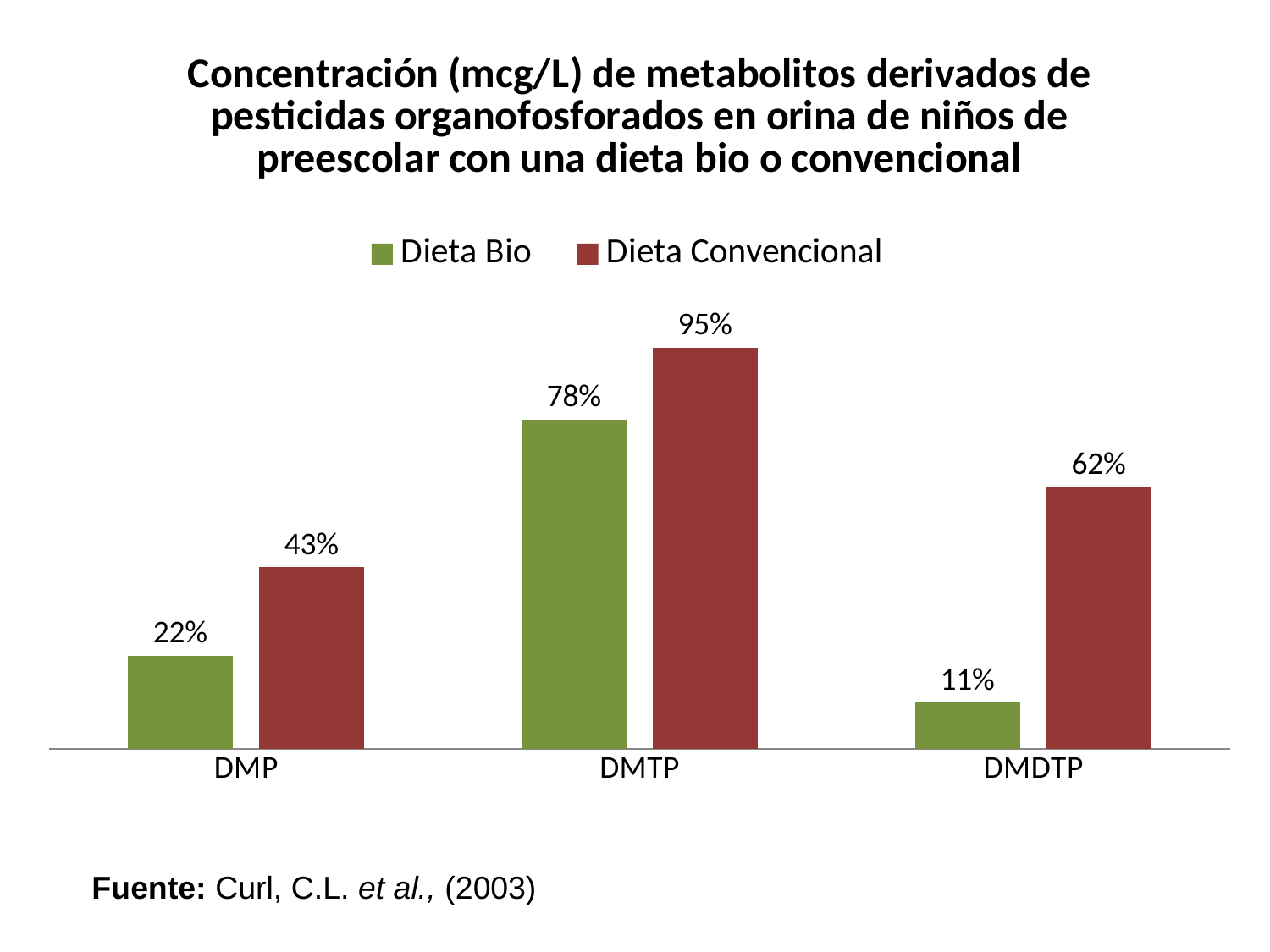

### Chart: Concentración (mcg/L) de metabolitos derivados de pesticidas organofosforados en orina de niños de preescolar con una dieta bio o convencional

| Category | Dieta Bio | Dieta Convencional |
|---|---|---|
| DMP | 0.22 | 0.4300000000000004 |
| DMTP | 0.78 | 0.9500000000000006 |
| DMDTP | 0.11 | 0.6200000000000014 |
Fuente: Curl, C.L. et al., (2003)